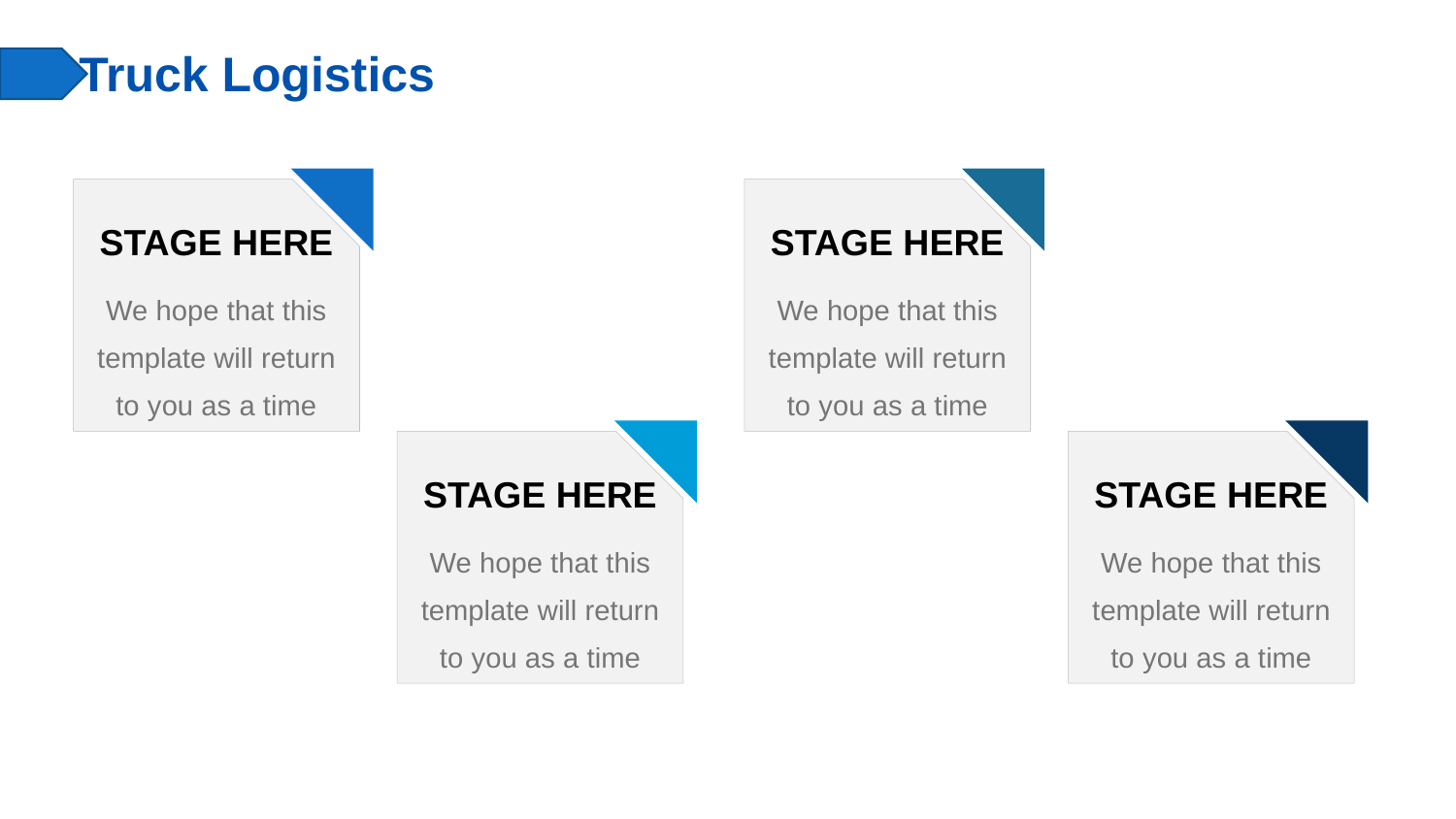

STAGE HERE
We hope that this template will return to you as a time

STAGE HERE
We hope that this template will return to you as a time

STAGE HERE
We hope that this template will return to you as a time

STAGE HERE
We hope that this template will return to you as a time